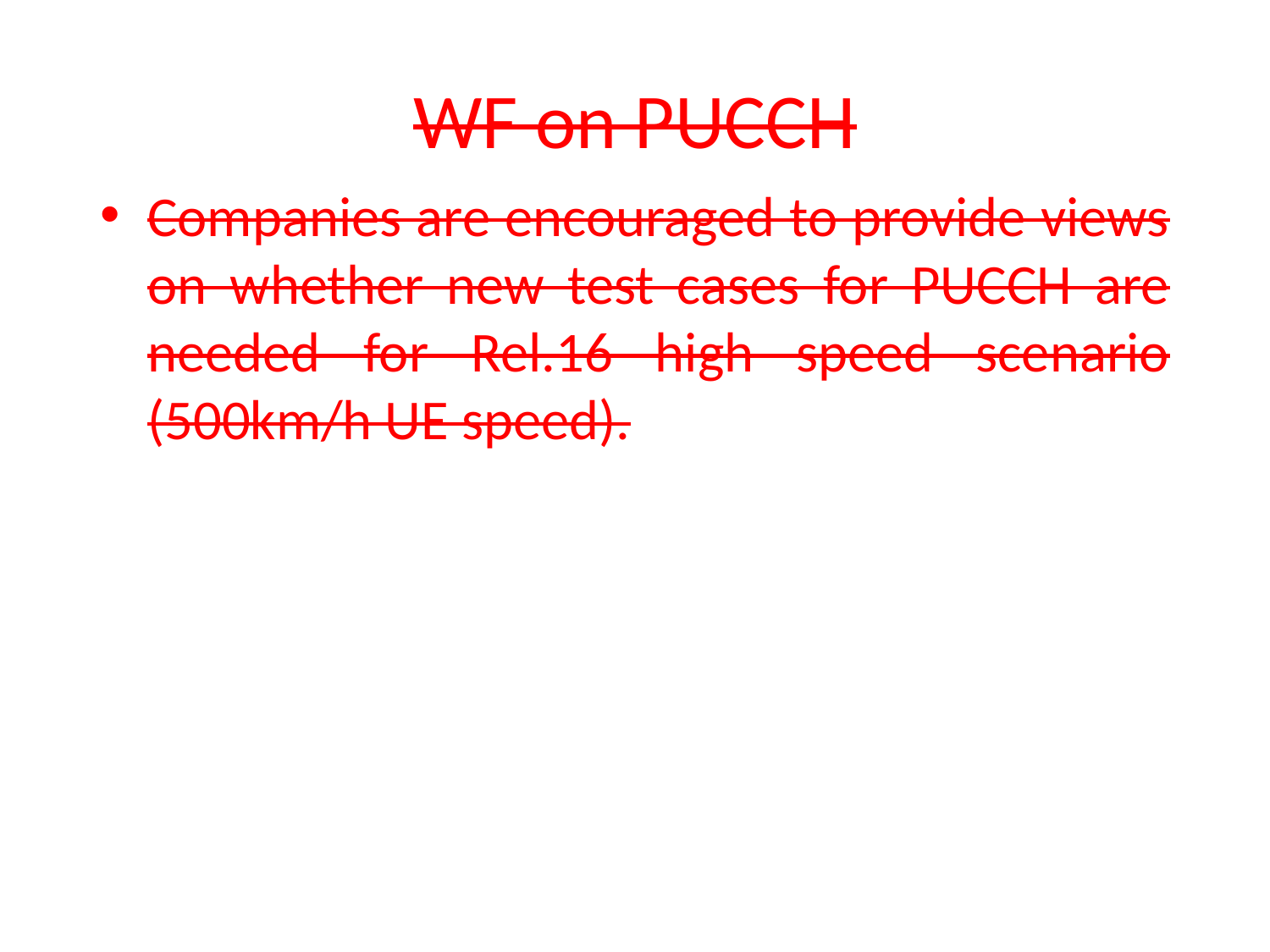

# WF on PUCCH
Companies are encouraged to provide views on whether new test cases for PUCCH are needed for Rel.16 high speed scenario (500km/h UE speed).